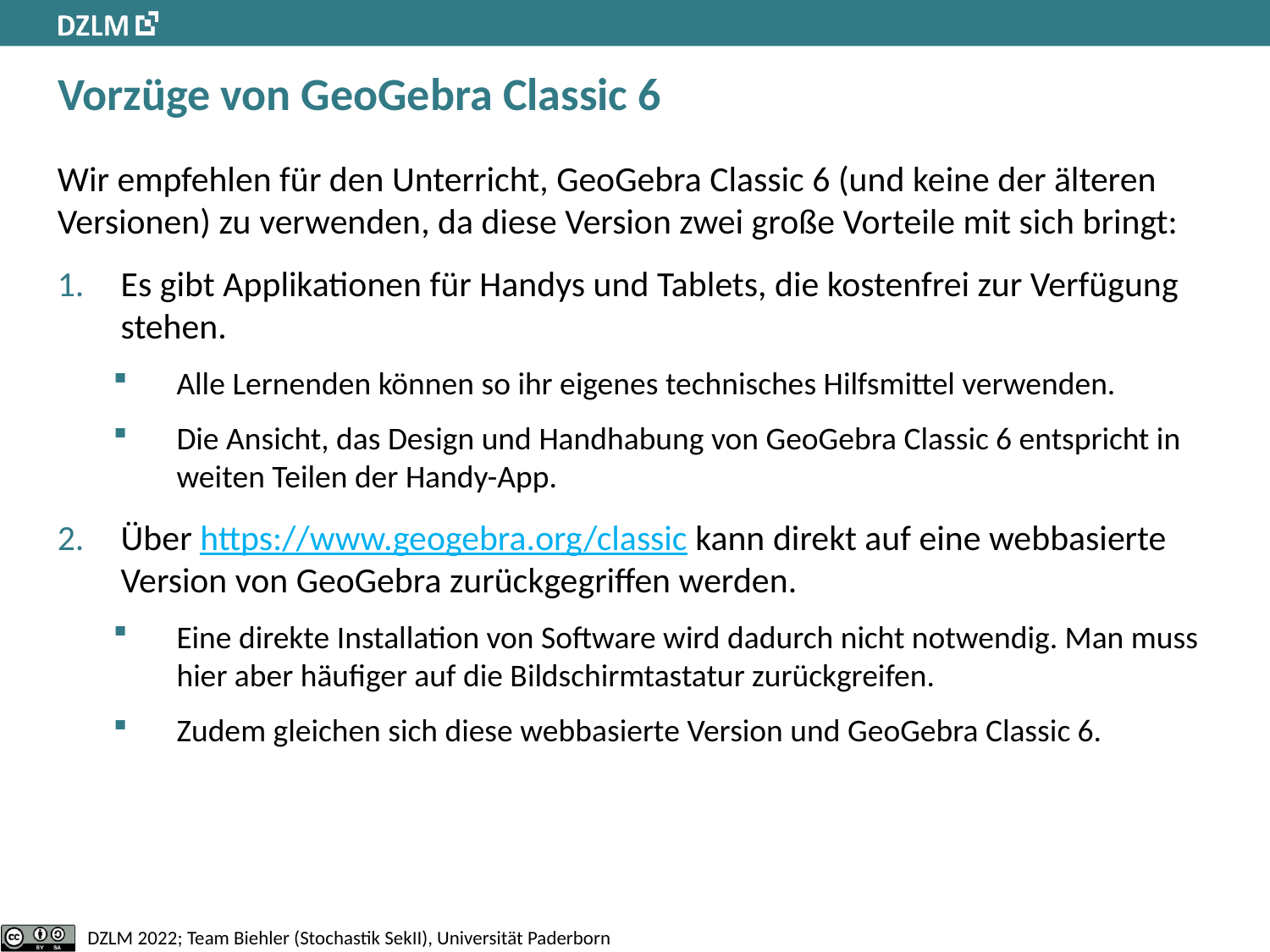

# Vorzüge von GeoGebra Classic 6
Wir empfehlen für den Unterricht, GeoGebra Classic 6 (und keine der älteren Versionen) zu verwenden, da diese Version zwei große Vorteile mit sich bringt:
Es gibt Applikationen für Handys und Tablets, die kostenfrei zur Verfügung stehen.
Alle Lernenden können so ihr eigenes technisches Hilfsmittel verwenden.
Die Ansicht, das Design und Handhabung von GeoGebra Classic 6 entspricht in weiten Teilen der Handy-App.
Über https://www.geogebra.org/classic kann direkt auf eine webbasierte Version von GeoGebra zurückgegriffen werden.
Eine direkte Installation von Software wird dadurch nicht notwendig. Man muss hier aber häufiger auf die Bildschirmtastatur zurückgreifen.
Zudem gleichen sich diese webbasierte Version und GeoGebra Classic 6.